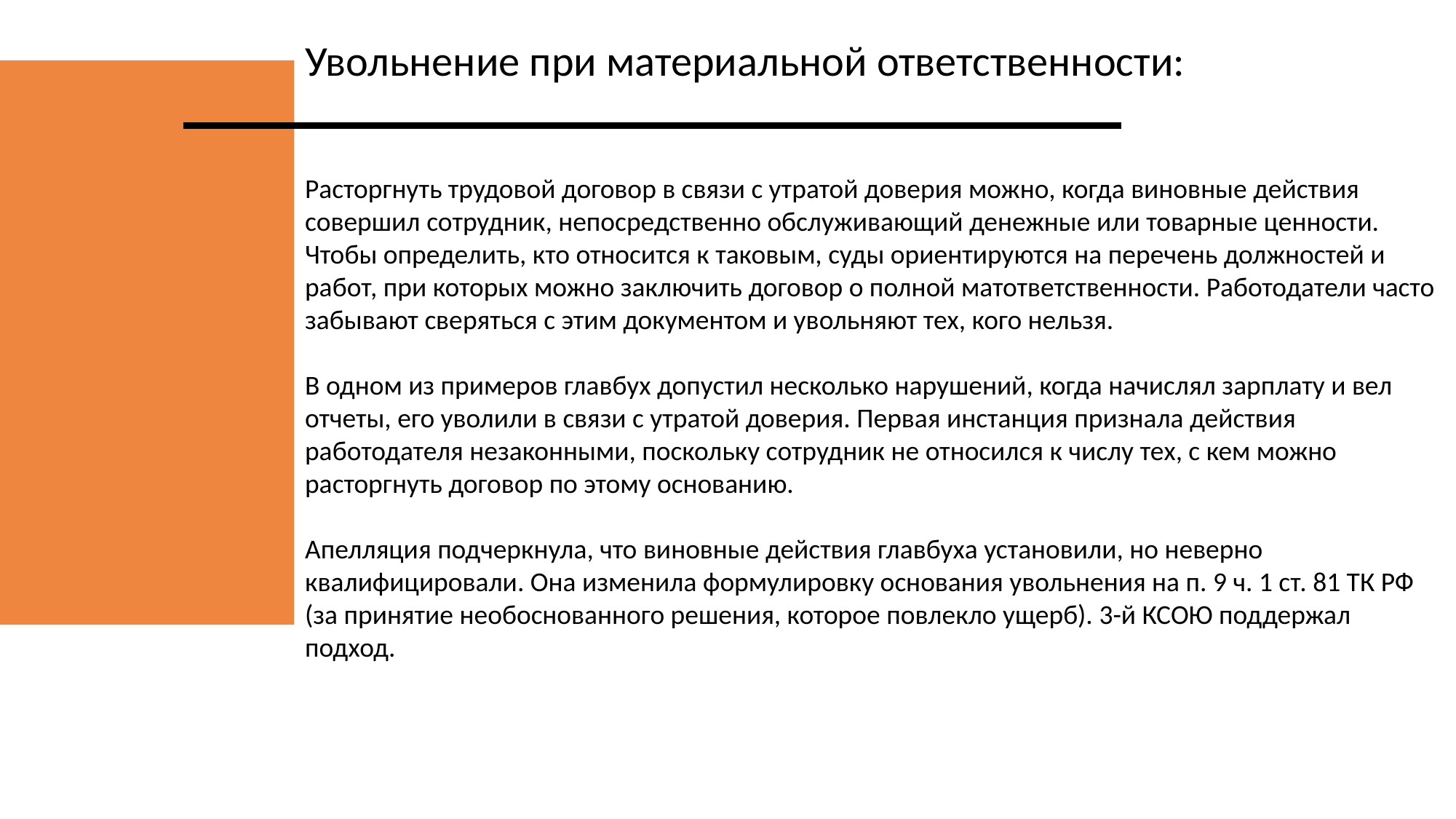

Увольнение при материальной ответственности:

Расторгнуть трудовой договор в связи с утратой доверия можно, когда виновные действия совершил сотрудник, непосредственно обслуживающий денежные или товарные ценности. Чтобы определить, кто относится к таковым, суды ориентируются на перечень должностей и работ, при которых можно заключить договор о полной матответственности. Работодатели часто забывают сверяться с этим документом и увольняют тех, кого нельзя.

В одном из примеров главбух допустил несколько нарушений, когда начислял зарплату и вел отчеты, его уволили в связи с утратой доверия. Первая инстанция признала действия работодателя незаконными, поскольку сотрудник не относился к числу тех, с кем можно расторгнуть договор по этому основанию.

Апелляция подчеркнула, что виновные действия главбуха установили, но неверно квалифицировали. Она изменила формулировку основания увольнения на п. 9 ч. 1 ст. 81 ТК РФ (за принятие необоснованного решения, которое повлекло ущерб). 3-й КСОЮ поддержал подход.